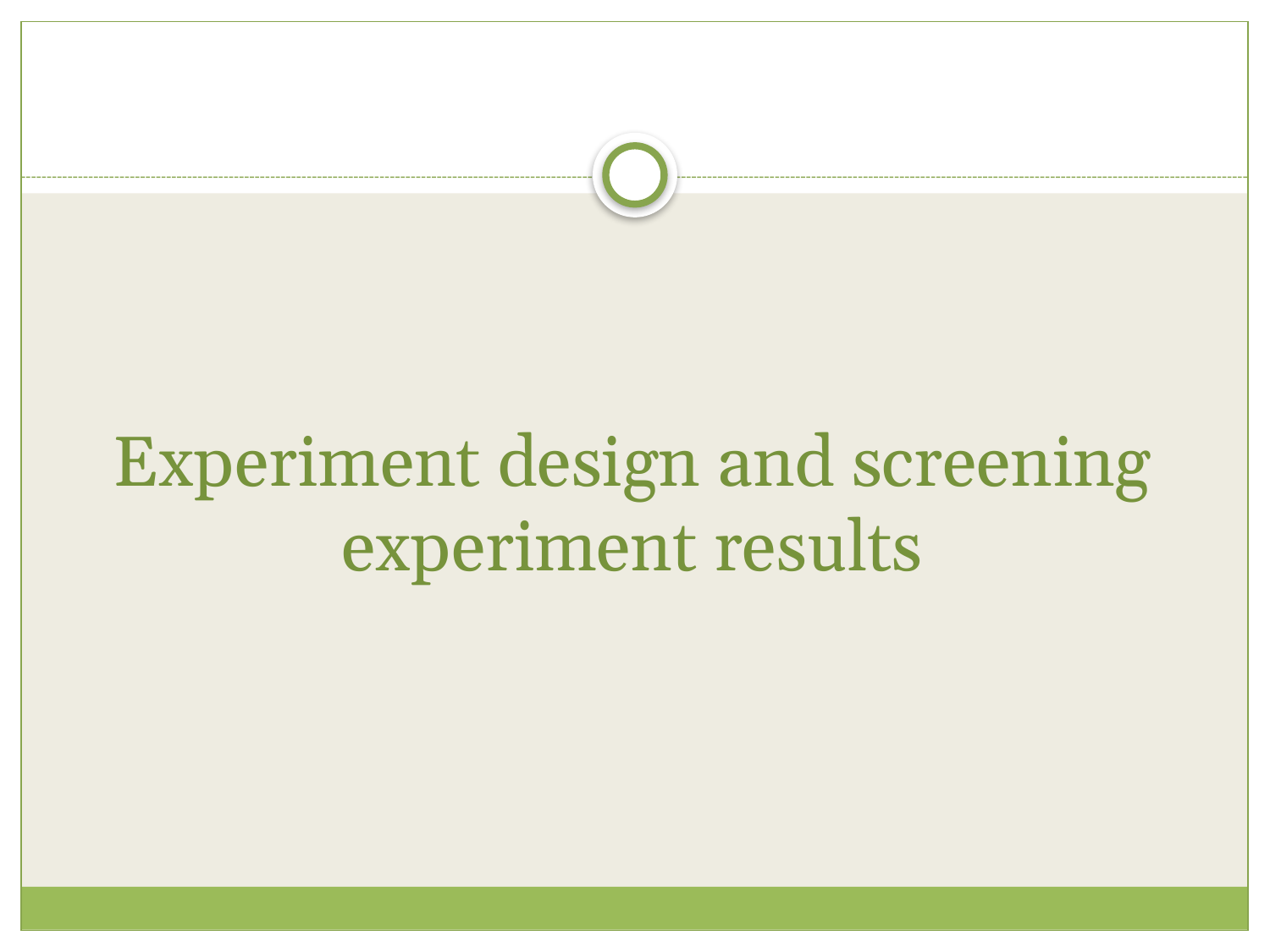

#

Experiment design and screening experiment results